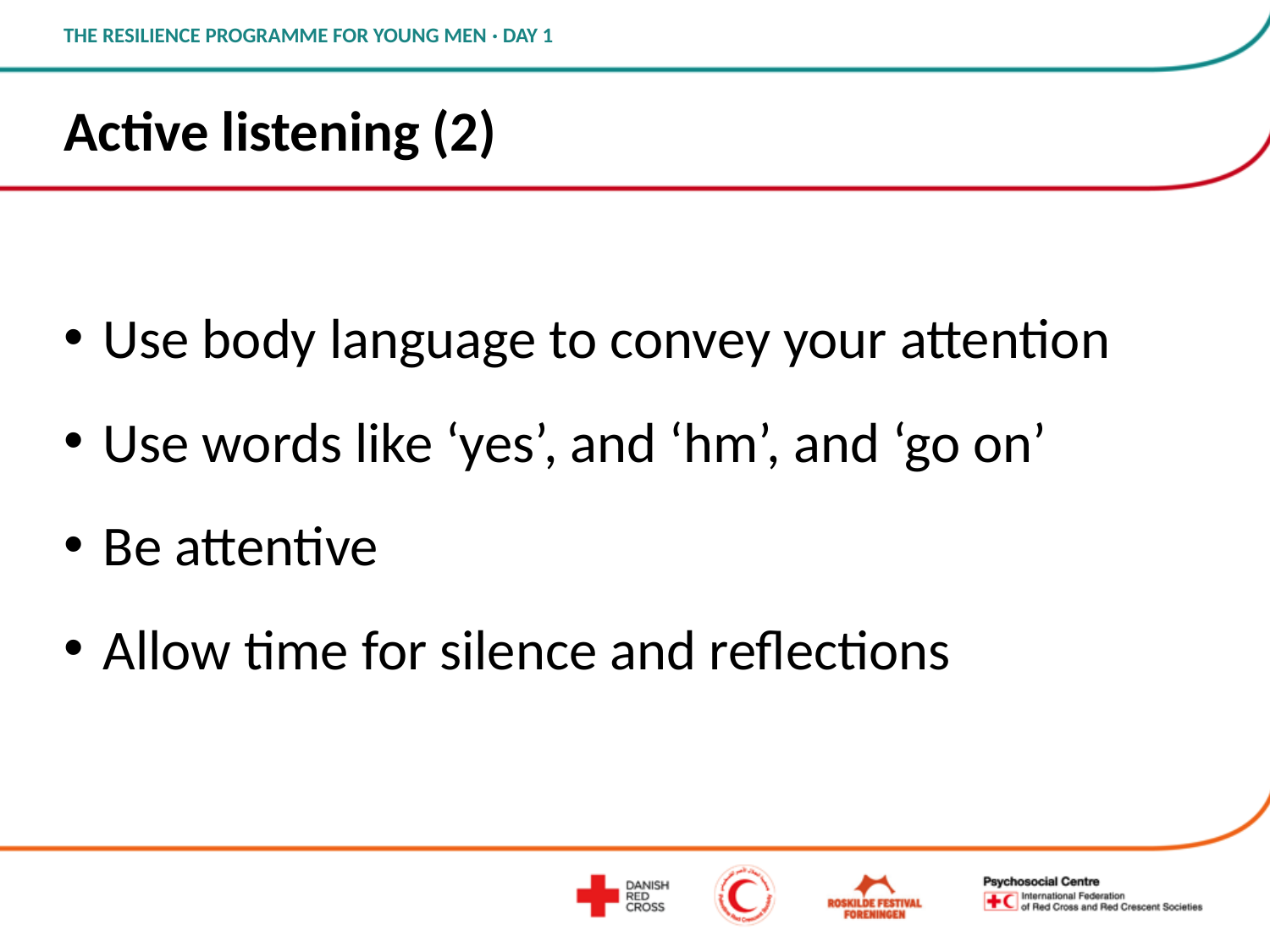

# Active listening (2)
Use body language to convey your attention
Use words like ‘yes’, and ‘hm’, and ‘go on’
Be attentive
Allow time for silence and reflections